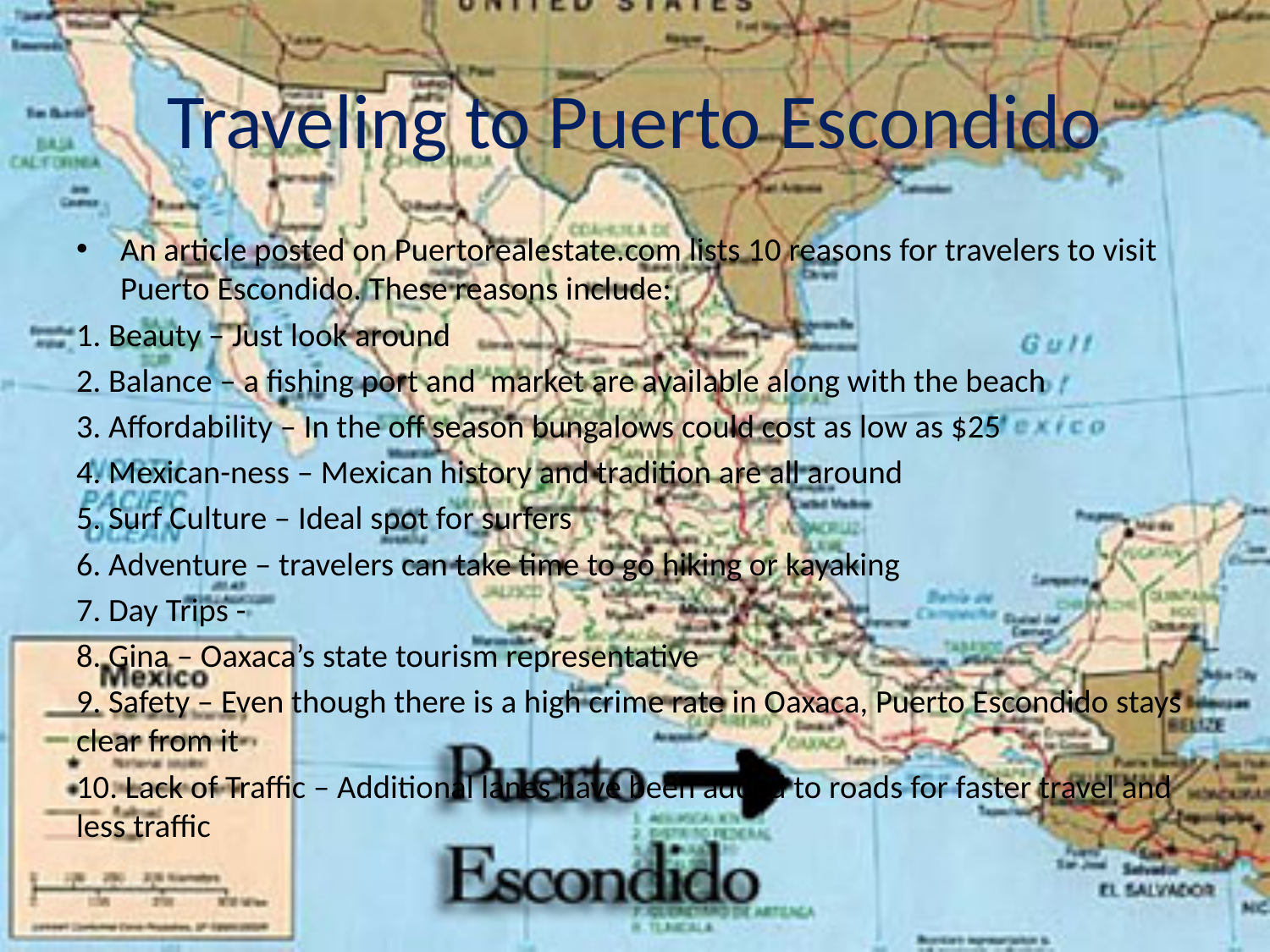

# Traveling to Puerto Escondido
An article posted on Puertorealestate.com lists 10 reasons for travelers to visit Puerto Escondido. These reasons include:
1. Beauty – Just look around
2. Balance – a fishing port and  market are available along with the beach
3. Affordability – In the off season bungalows could cost as low as $25
4. Mexican-ness – Mexican history and tradition are all around
5. Surf Culture – Ideal spot for surfers
6. Adventure – travelers can take time to go hiking or kayaking
7. Day Trips -
8. Gina – Oaxaca’s state tourism representative
9. Safety – Even though there is a high crime rate in Oaxaca, Puerto Escondido stays clear from it
10. Lack of Traffic – Additional lanes have been added to roads for faster travel and less traffic